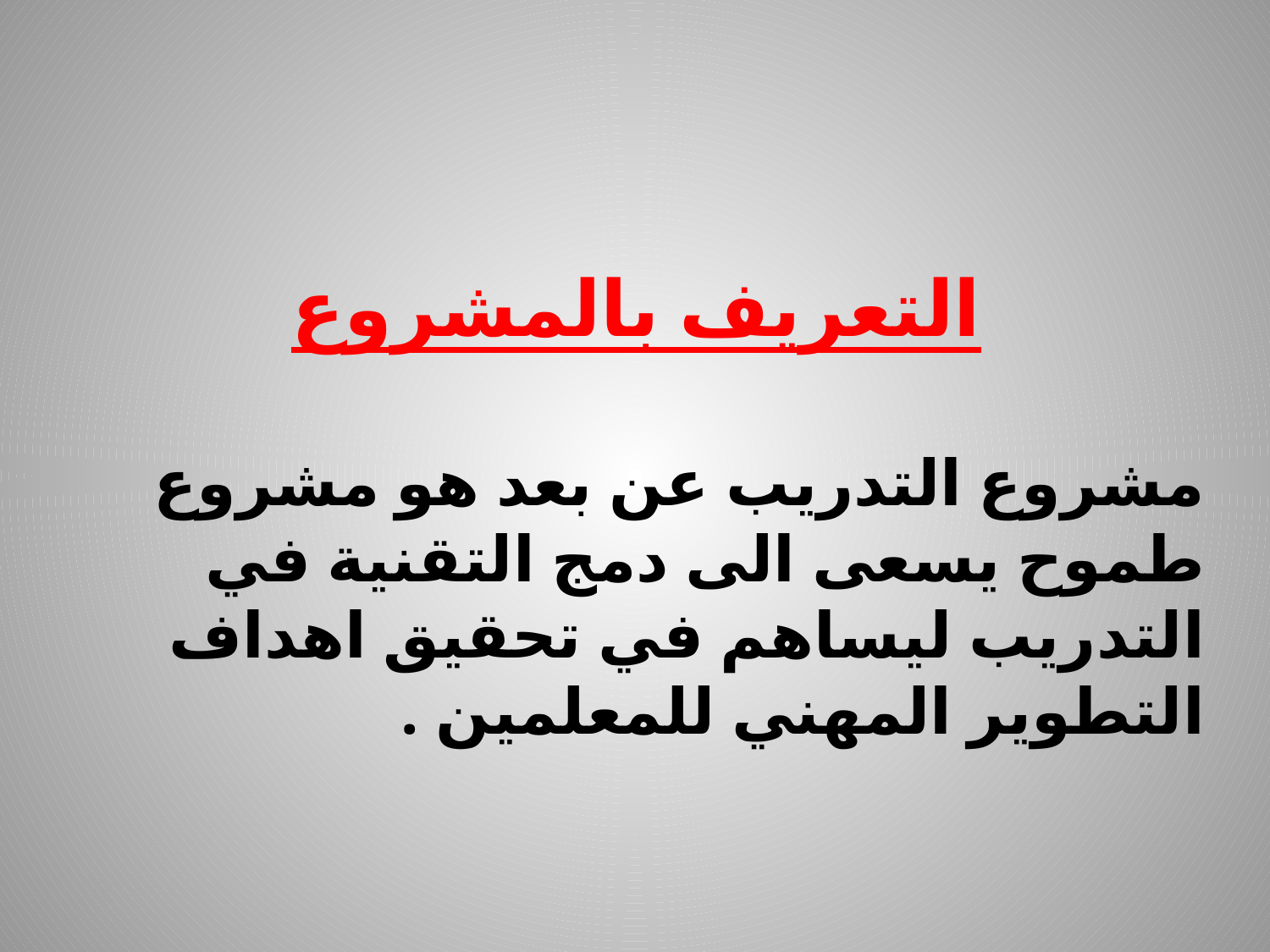

# التعريف بالمشروع
مشروع التدريب عن بعد هو مشروع طموح يسعى الى دمج التقنية في التدريب ليساهم في تحقيق اهداف التطوير المهني للمعلمين .